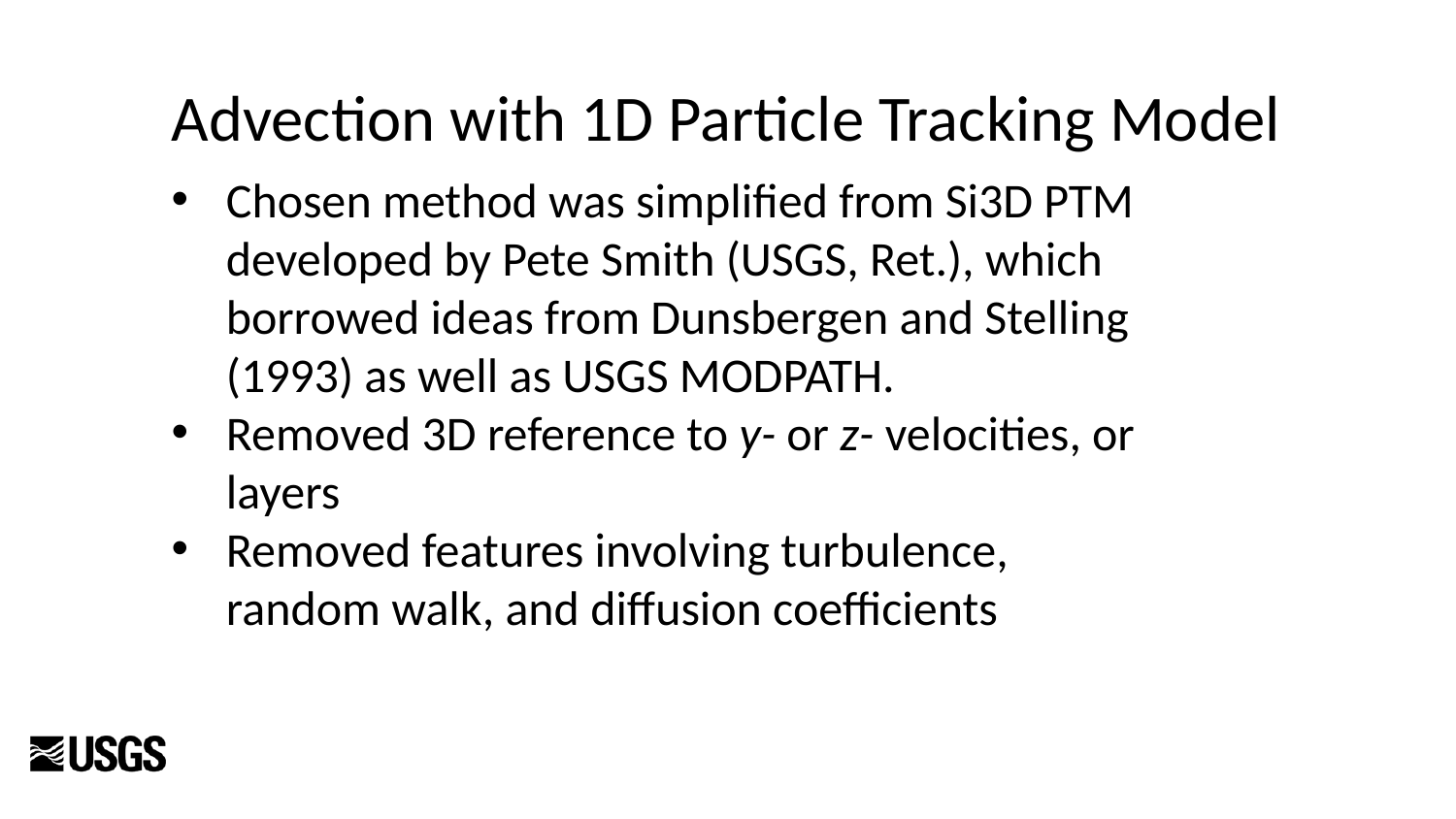

Advection with 1D Particle Tracking Model
Chosen method was simplified from Si3D PTM developed by Pete Smith (USGS, Ret.), which borrowed ideas from Dunsbergen and Stelling (1993) as well as USGS MODPATH.
Removed 3D reference to y- or z- velocities, or layers
Removed features involving turbulence, random walk, and diffusion coefficients